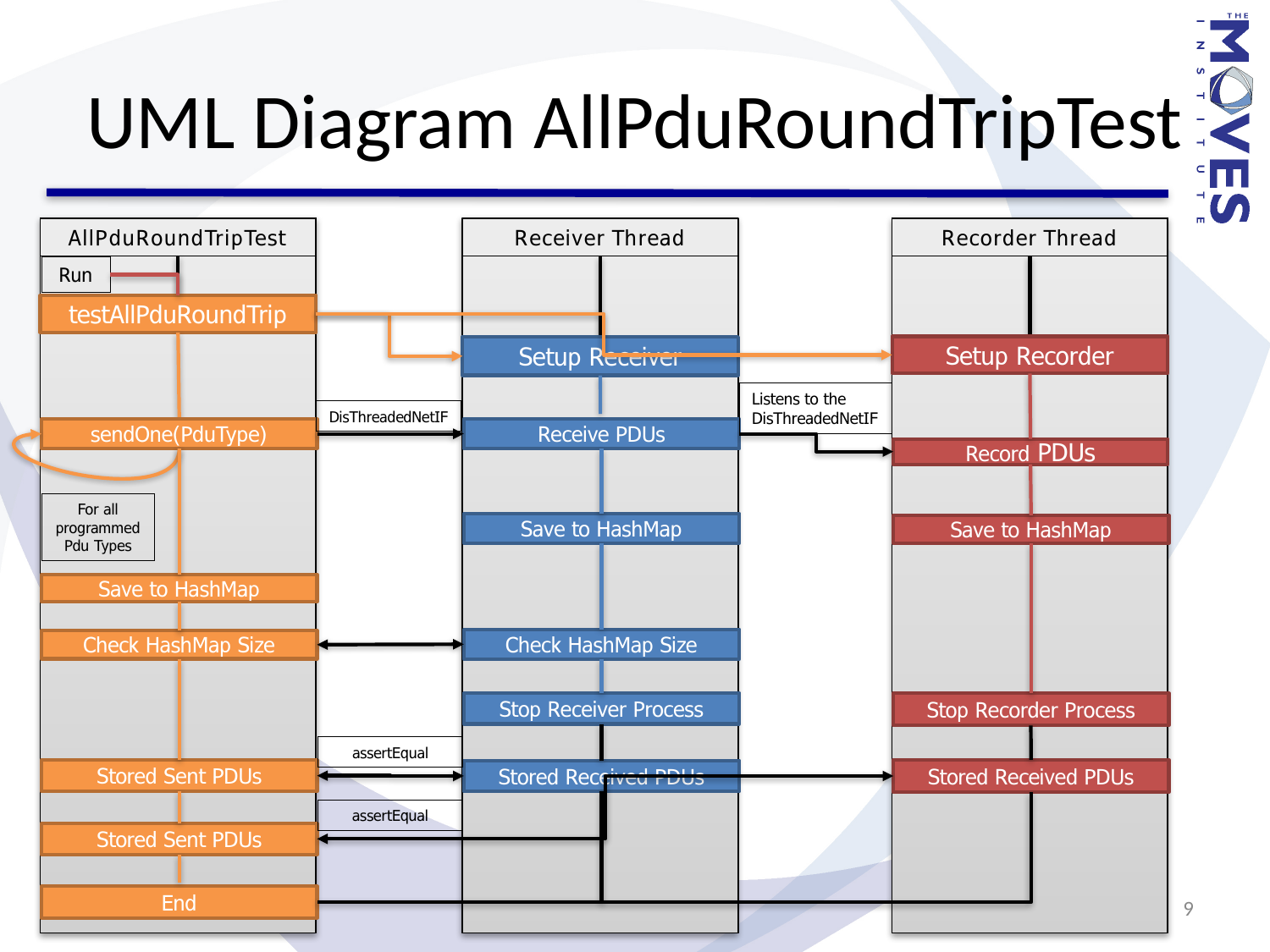

# UML Diagram AllPduRoundTripTest

AllPduRoundTripTest
Receiver Thread
Recorder Thread
Run
testAllPduRoundTrip
Setup Recorder
Setup Receiver
Listens to the DisThreadedNetIF
DisThreadedNetIF
sendOne(PduType)
Receive PDUs
Record PDUs
For all programmed Pdu Types
Save to HashMap
Save to HashMap
Save to HashMap
Check HashMap Size
Check HashMap Size
Stop Receiver Process
Stop Recorder Process
assertEqual
Stored Sent PDUs
Stored Received PDUs
Stored Received PDUs
assertEqual
Stored Sent PDUs
9
End